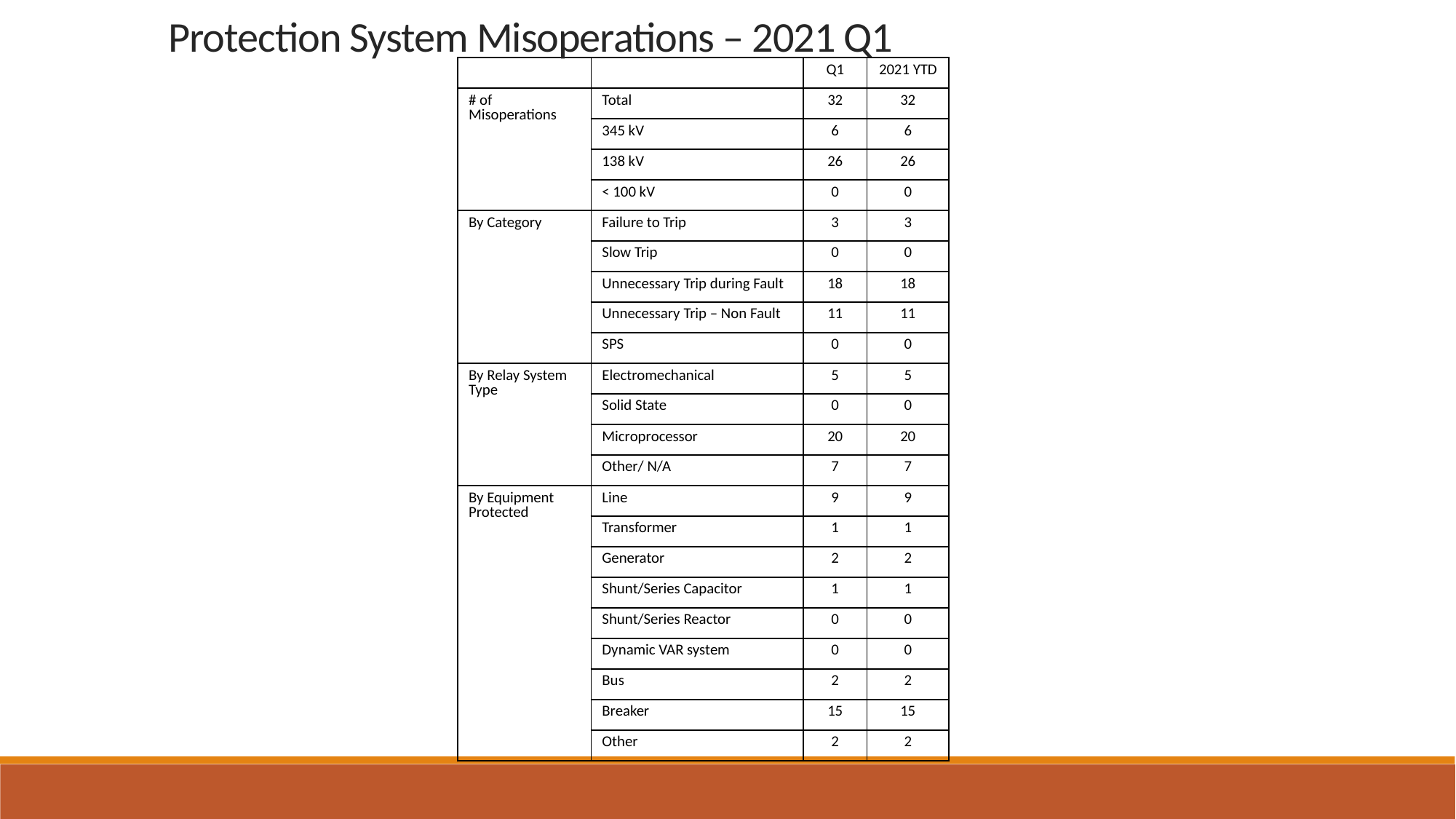

# Protection System Misoperations – 2021 Q1
|  |  | Q1 | 2021 YTD |
| --- | --- | --- | --- |
| # of Misoperations | Total | 32 | 32 |
|  | 345 kV | 6 | 6 |
|  | 138 kV | 26 | 26 |
|  | < 100 kV | 0 | 0 |
| By Category | Failure to Trip | 3 | 3 |
|  | Slow Trip | 0 | 0 |
|  | Unnecessary Trip during Fault | 18 | 18 |
|  | Unnecessary Trip – Non Fault | 11 | 11 |
|  | SPS | 0 | 0 |
| By Relay System Type | Electromechanical | 5 | 5 |
|  | Solid State | 0 | 0 |
|  | Microprocessor | 20 | 20 |
|  | Other/ N/A | 7 | 7 |
| By Equipment Protected | Line | 9 | 9 |
|  | Transformer | 1 | 1 |
|  | Generator | 2 | 2 |
|  | Shunt/Series Capacitor | 1 | 1 |
|  | Shunt/Series Reactor | 0 | 0 |
|  | Dynamic VAR system | 0 | 0 |
|  | Bus | 2 | 2 |
|  | Breaker | 15 | 15 |
|  | Other | 2 | 2 |